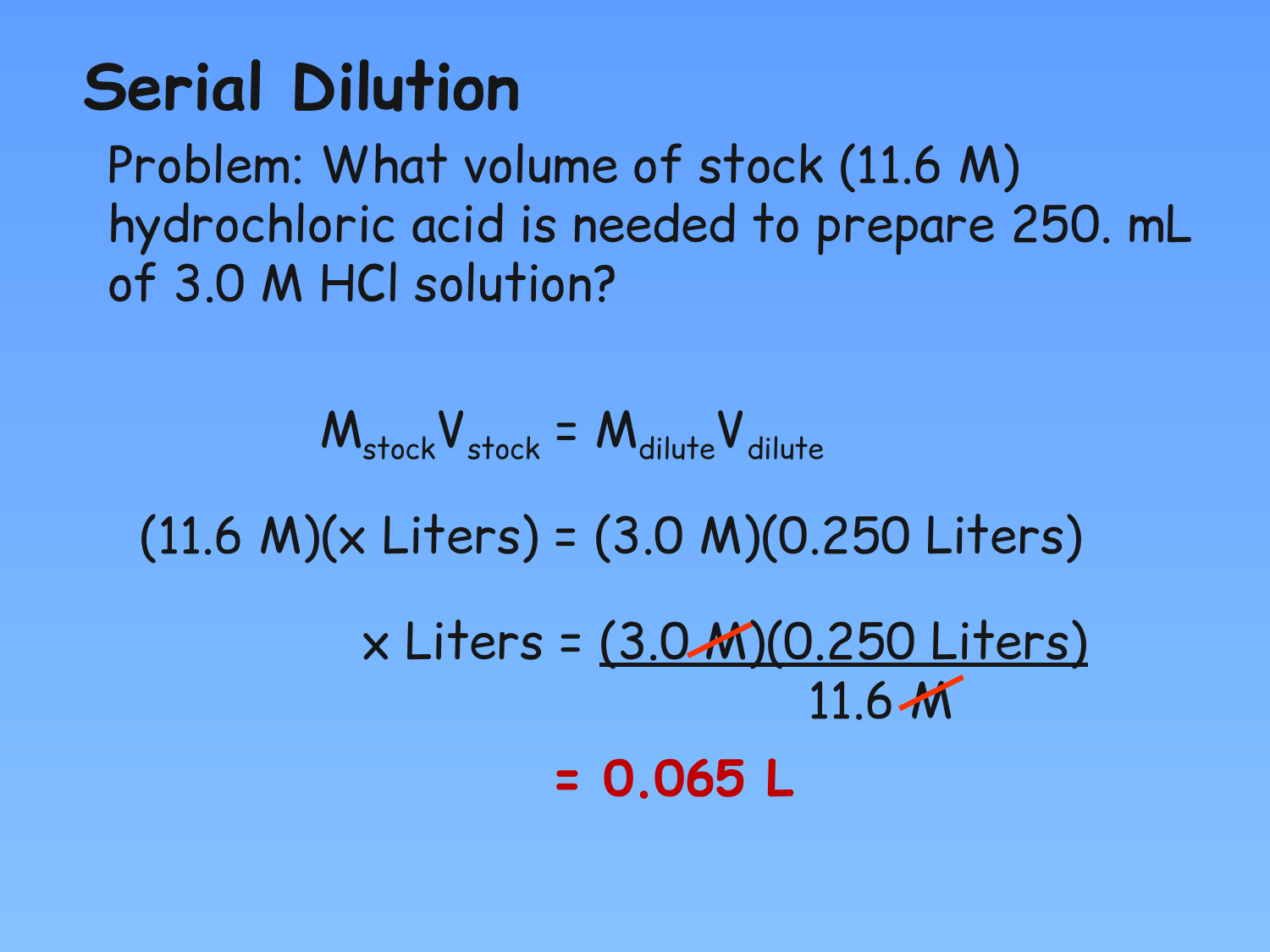

# Serial Dilution
Problem: What volume of stock (11.6 M) hydrochloric acid is needed to prepare 250. mL of 3.0 M HCl solution?
MstockVstock = MdiluteVdilute
(11.6 M)(x Liters) = (3.0 M)(0.250 Liters)
x Liters = (3.0 M)(0.250 Liters)
		             11.6 M

= 0.065 L